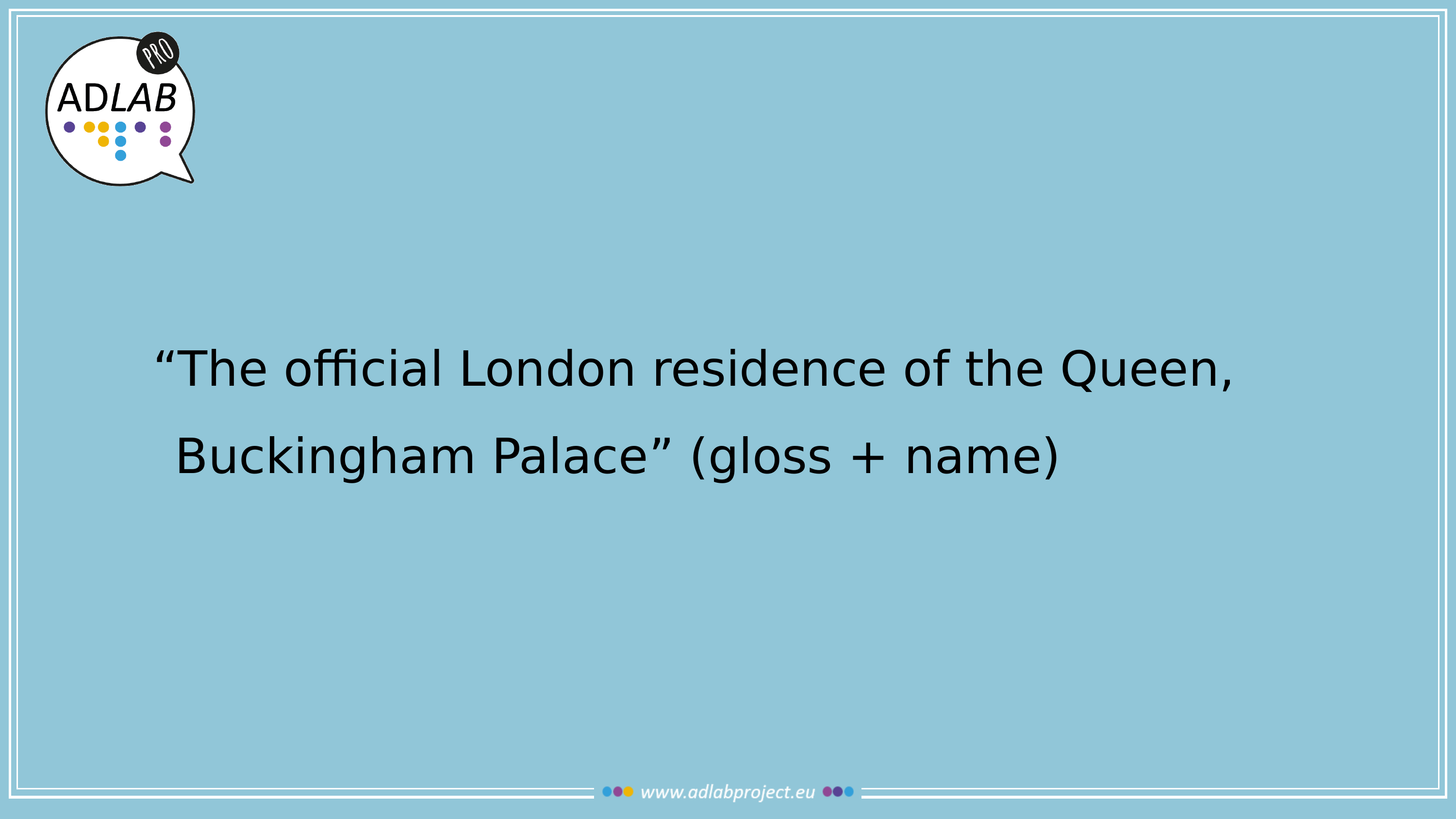

“The official London residence of the Queen, Buckingham Palace” (gloss + name)